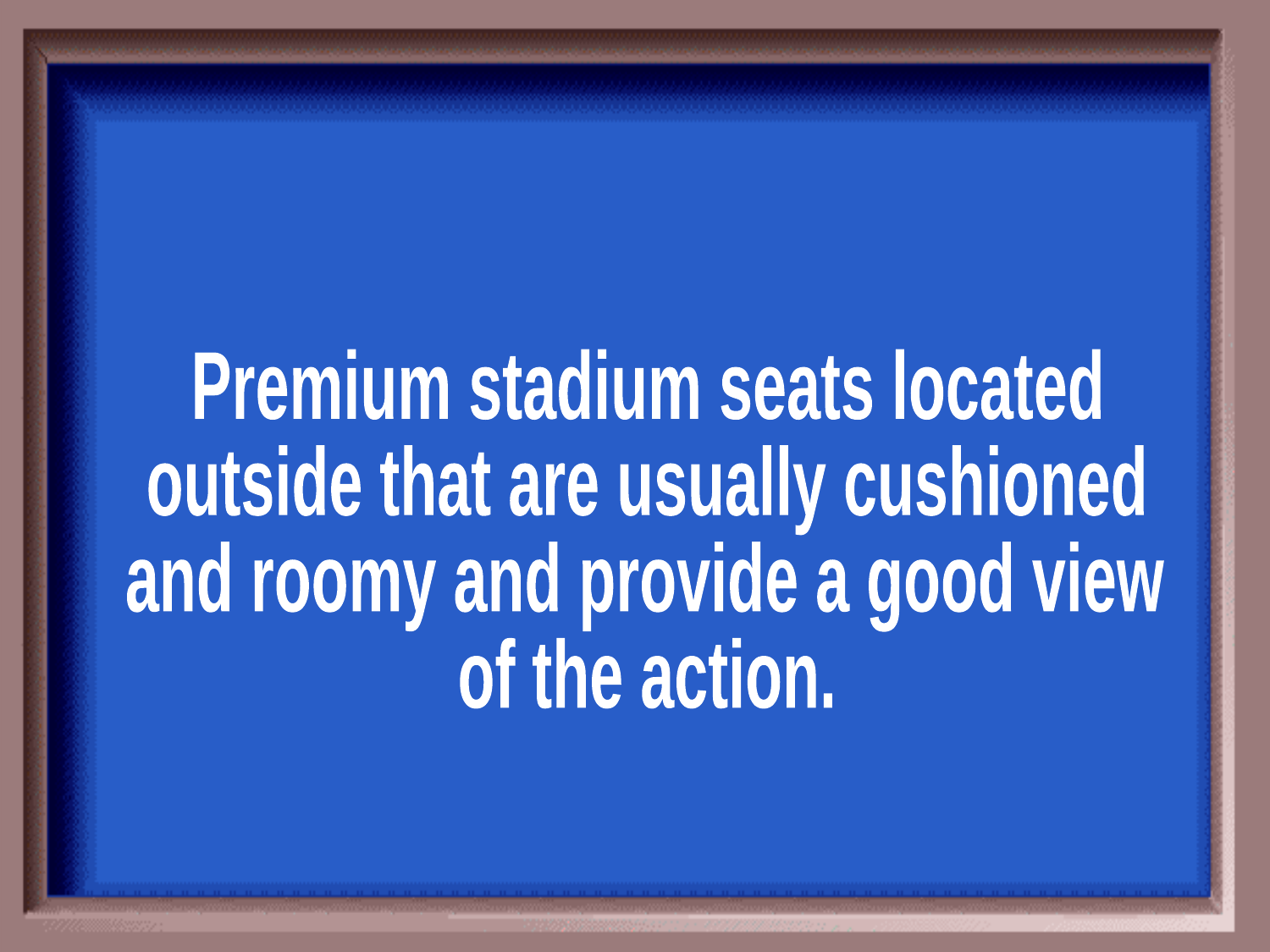

Premium stadium seats located
outside that are usually cushioned
and roomy and provide a good view
of the action.